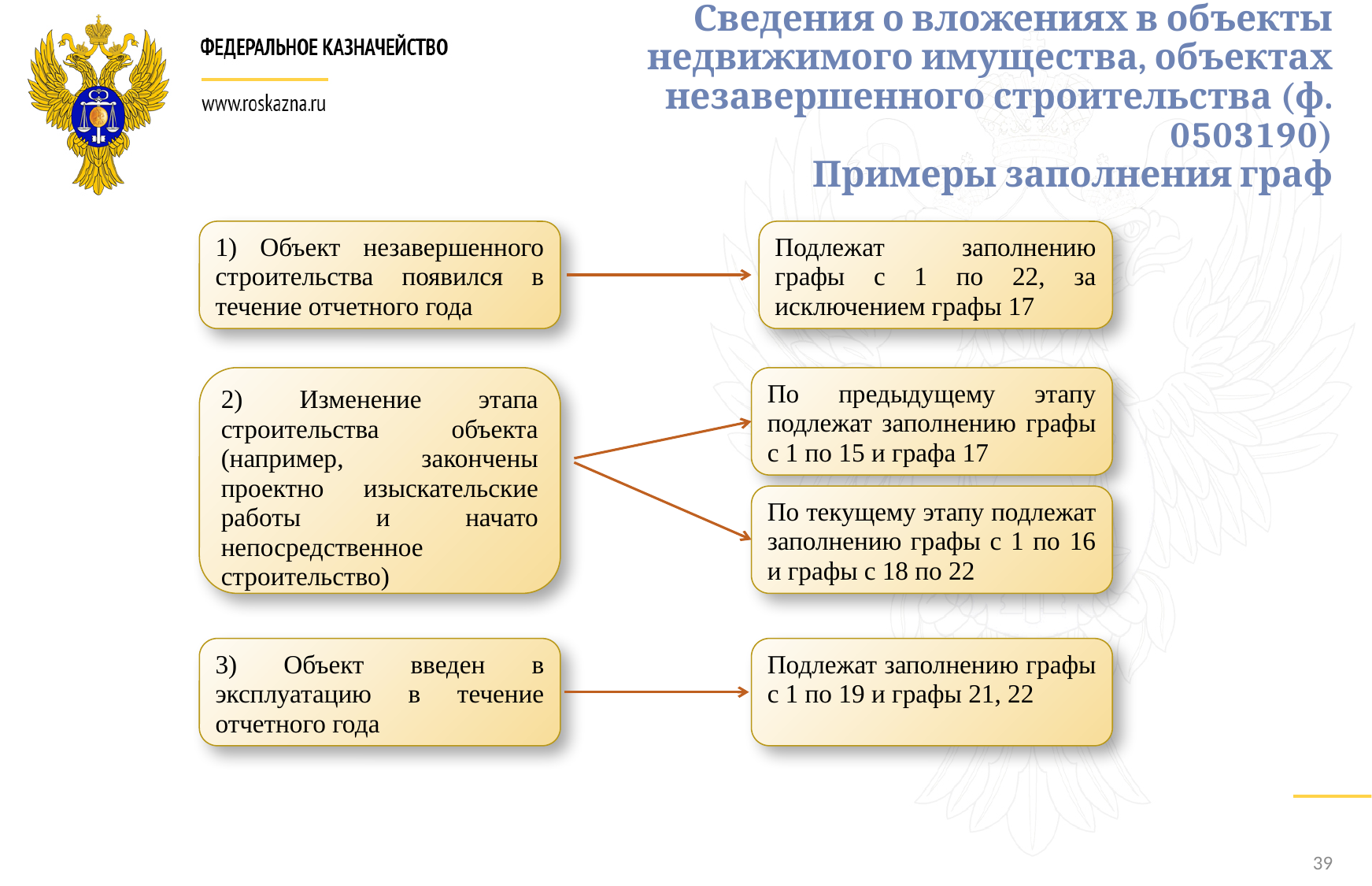

Сведения о вложениях в объекты недвижимого имущества, объектах незавершенного строительства (ф. 0503190)
Примеры заполнения граф
1) Объект незавершенного строительства появился в течение отчетного года

Подлежат заполнению графы с 1 по 22, за исключением графы 17

2) Изменение этапа строительства объекта (например, закончены проектно изыскательские работы и начато непосредственное строительство)

По предыдущему этапу подлежат заполнению графы с 1 по 15 и графа 17
По текущему этапу подлежат заполнению графы с 1 по 16 и графы с 18 по 22
Подлежат заполнению графы с 1 по 19 и графы 21, 22

3) Объект введен в эксплуатацию в течение отчетного года

39